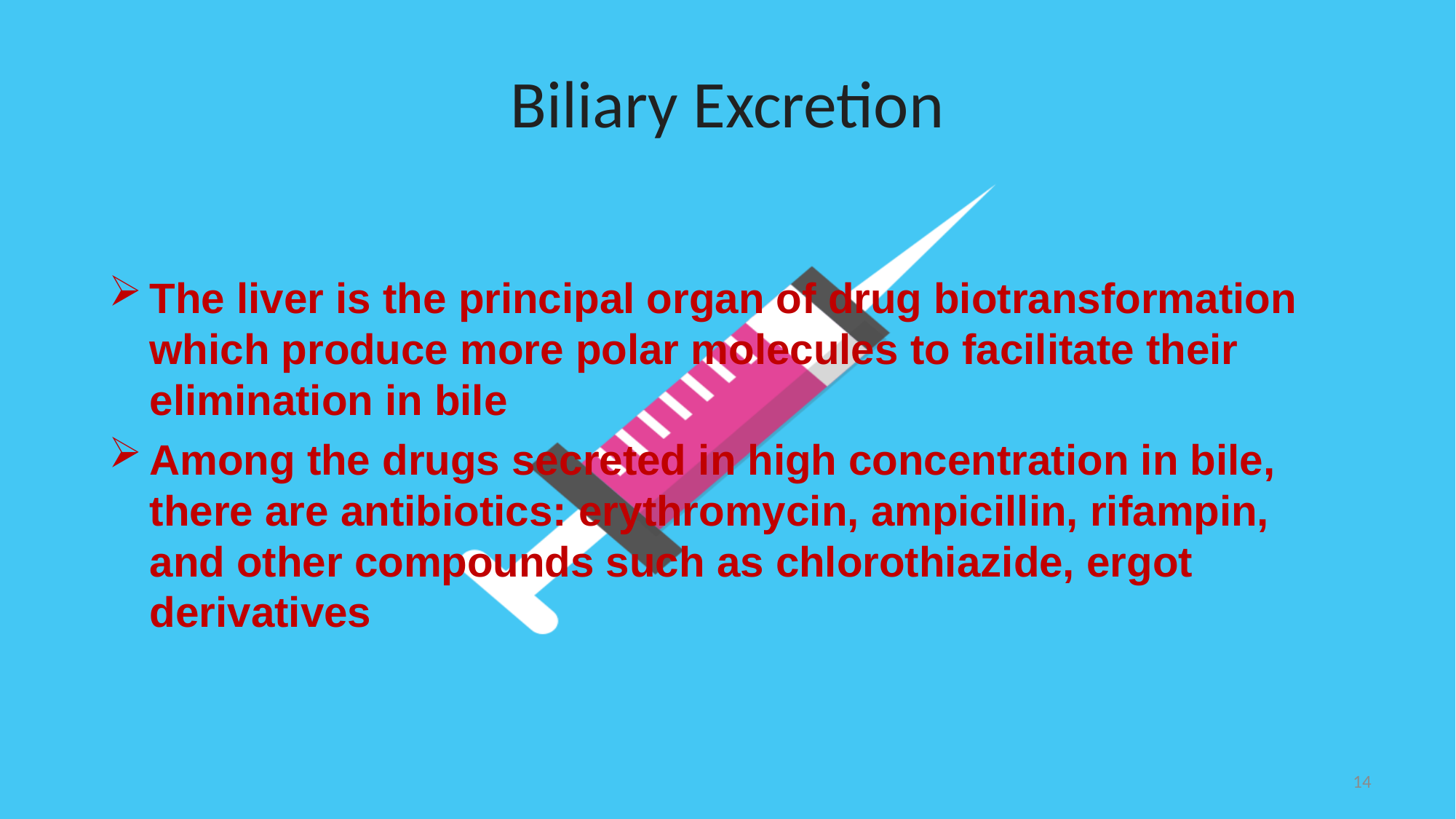

# Biliary Excretion
The liver is the principal organ of drug biotransformation which produce more polar molecules to facilitate their elimination in bile
Among the drugs secreted in high concentration in bile, there are antibiotics: erythromycin, ampicillin, rifampin, and other compounds such as chlorothiazide, ergot derivatives
14